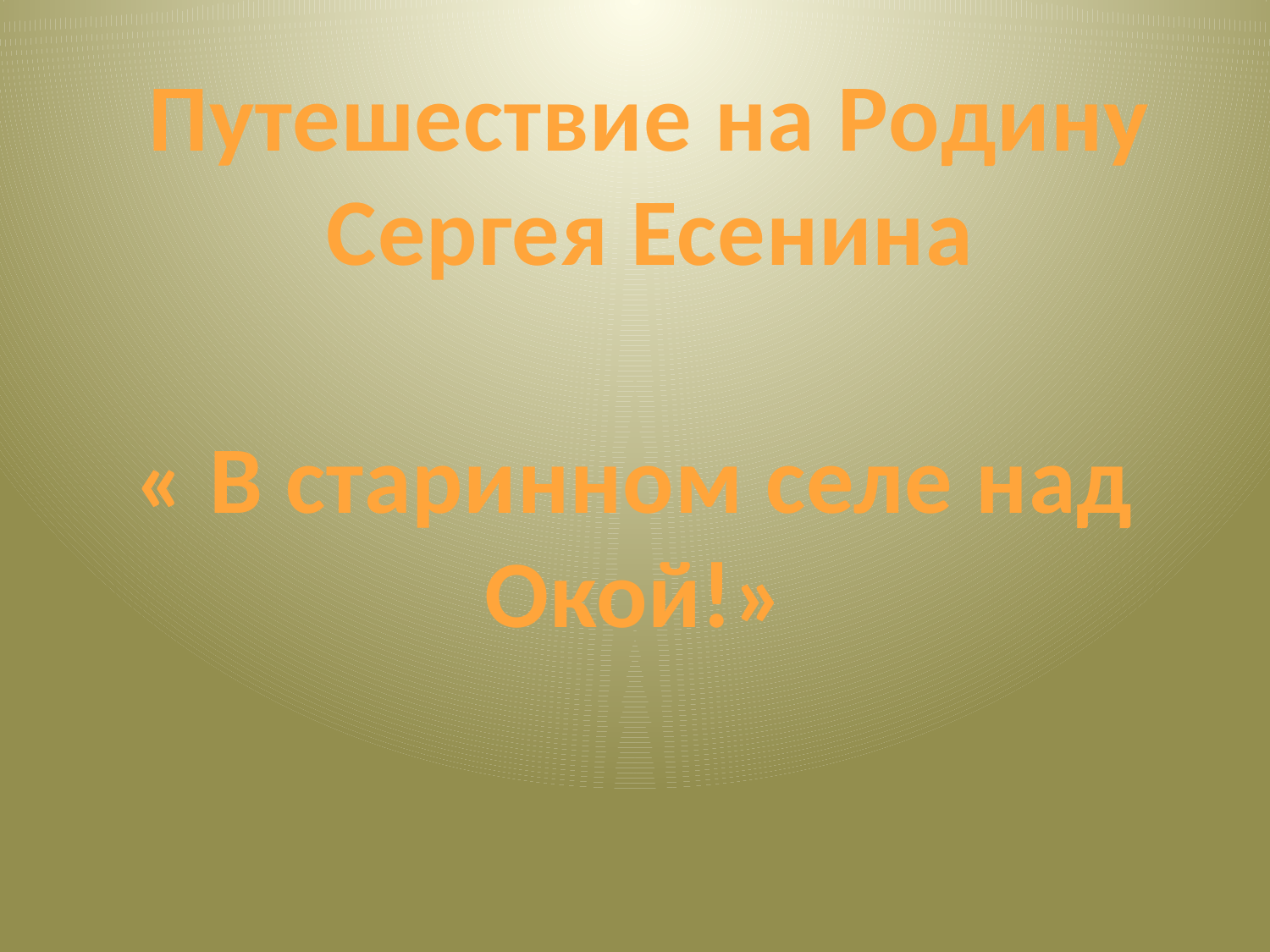

Путешествие на Родину Сергея Есенина
« В старинном селе над Окой!»